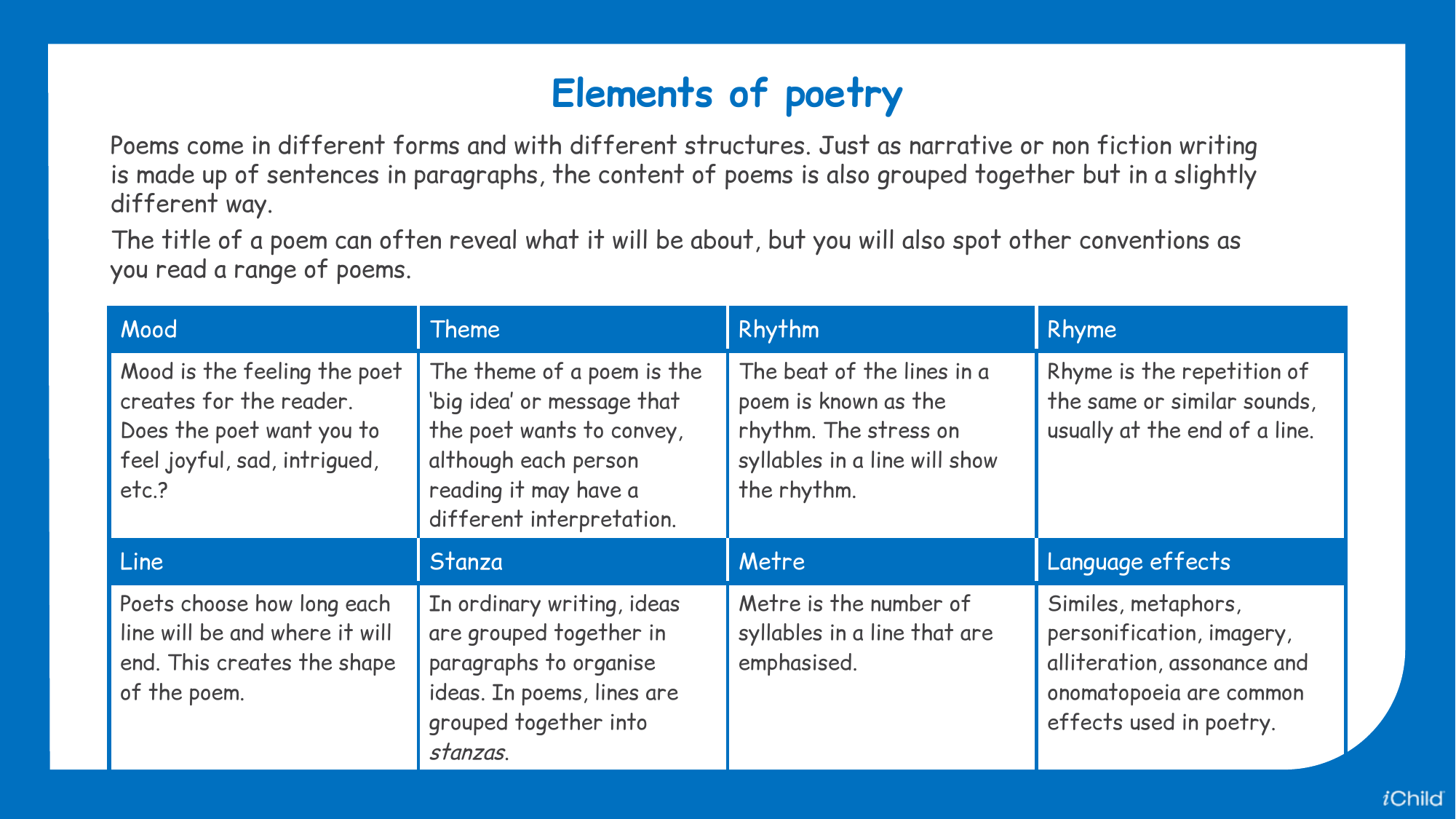

Elements of poetry
Poems come in different forms and with different structures. Just as narrative or non fiction writing is made up of sentences in paragraphs, the content of poems is also grouped together but in a slightly different way.
The title of a poem can often reveal what it will be about, but you will also spot other conventions as you read a range of poems.
| Mood | Theme | Rhythm | Rhyme |
| --- | --- | --- | --- |
| Mood is the feeling the poet creates for the reader. Does the poet want you to feel joyful, sad, intrigued, etc.? | The theme of a poem is the ‘big idea’ or message that the poet wants to convey, although each person reading it may have a different interpretation. | The beat of the lines in a poem is known as the rhythm. The stress on syllables in a line will show the rhythm. | Rhyme is the repetition of the same or similar sounds, usually at the end of a line. |
| Line | Stanza | Metre | Language effects |
| Poets choose how long each line will be and where it will end. This creates the shape of the poem. | In ordinary writing, ideas are grouped together in paragraphs to organise ideas. In poems, lines are grouped together into stanzas. | Metre is the number of syllables in a line that are emphasised. | Similes, metaphors, personification, imagery, alliteration, assonance and onomatopoeia are common effects used in poetry. |